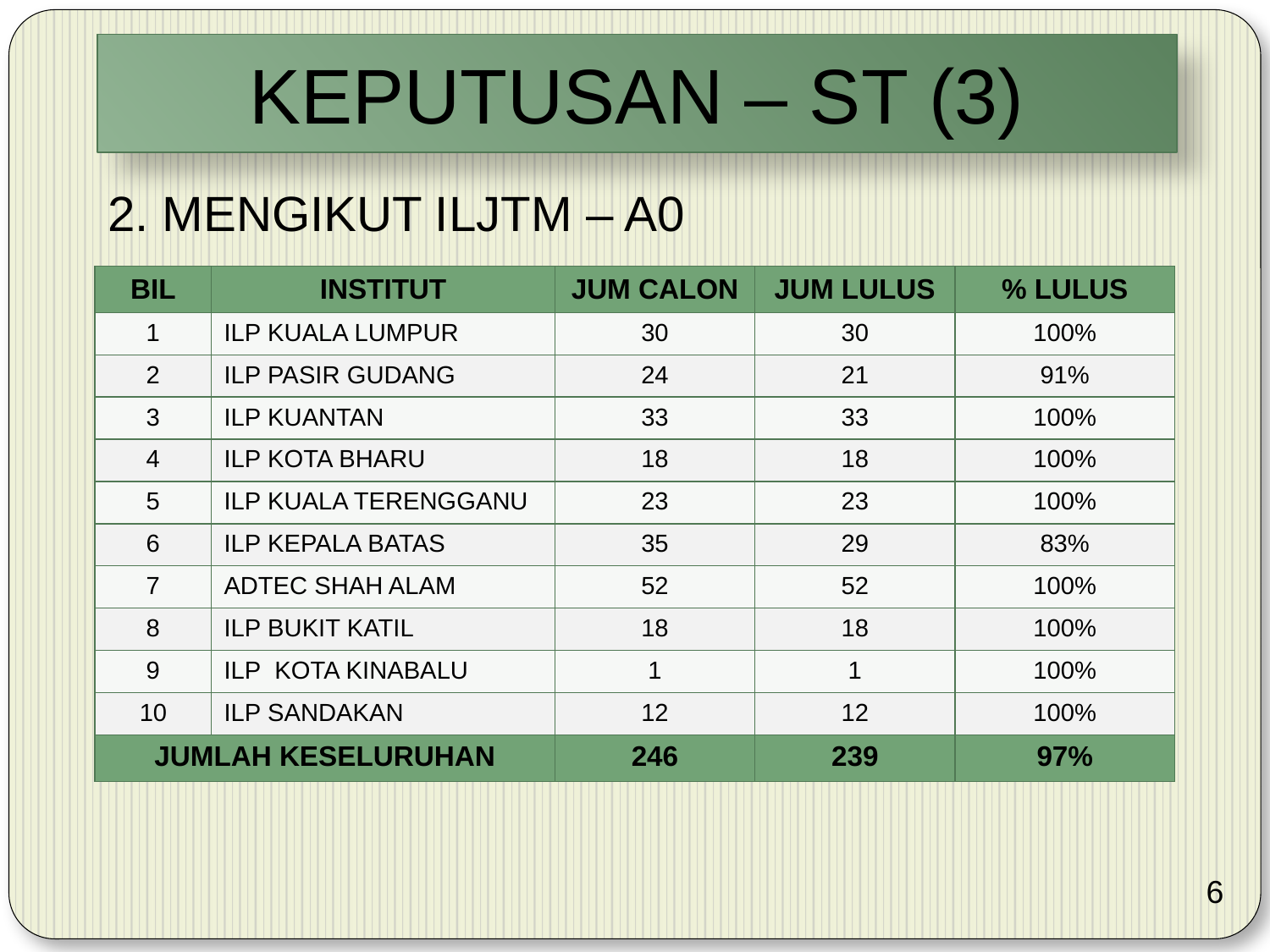

# KEPUTUSAN – ST (3)
2. MENGIKUT ILJTM – A0
| BIL | INSTITUT | JUM CALON | JUM LULUS | % LULUS |
| --- | --- | --- | --- | --- |
| 1 | ILP KUALA LUMPUR | 30 | 30 | 100% |
| 2 | ILP PASIR GUDANG | 24 | 21 | 91% |
| 3 | ILP KUANTAN | 33 | 33 | 100% |
| 4 | ILP KOTA BHARU | 18 | 18 | 100% |
| 5 | ILP KUALA TERENGGANU | 23 | 23 | 100% |
| 6 | ILP KEPALA BATAS | 35 | 29 | 83% |
| 7 | ADTEC SHAH ALAM | 52 | 52 | 100% |
| 8 | ILP BUKIT KATIL | 18 | 18 | 100% |
| 9 | ILP KOTA KINABALU | 1 | 1 | 100% |
| 10 | ILP SANDAKAN | 12 | 12 | 100% |
| JUMLAH KESELURUHAN |  | 246 | 239 | 97% |
6